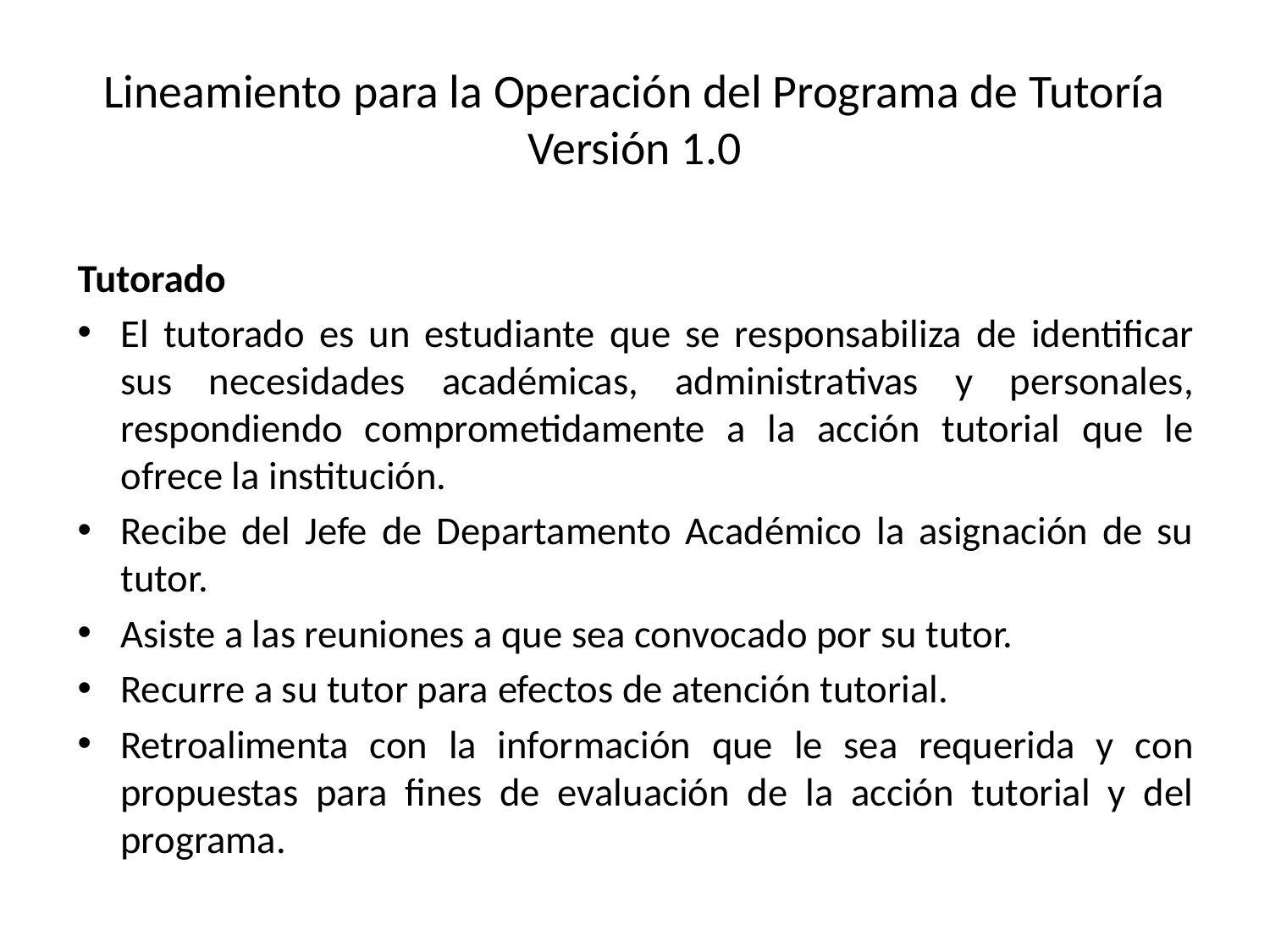

# Lineamiento para la Operación del Programa de Tutoría Versión 1.0
Tutorado
El tutorado es un estudiante que se responsabiliza de identificar sus necesidades académicas, administrativas y personales, respondiendo comprometidamente a la acción tutorial que le ofrece la institución.
Recibe del Jefe de Departamento Académico la asignación de su tutor.
Asiste a las reuniones a que sea convocado por su tutor.
Recurre a su tutor para efectos de atención tutorial.
Retroalimenta con la información que le sea requerida y con propuestas para fines de evaluación de la acción tutorial y del programa.